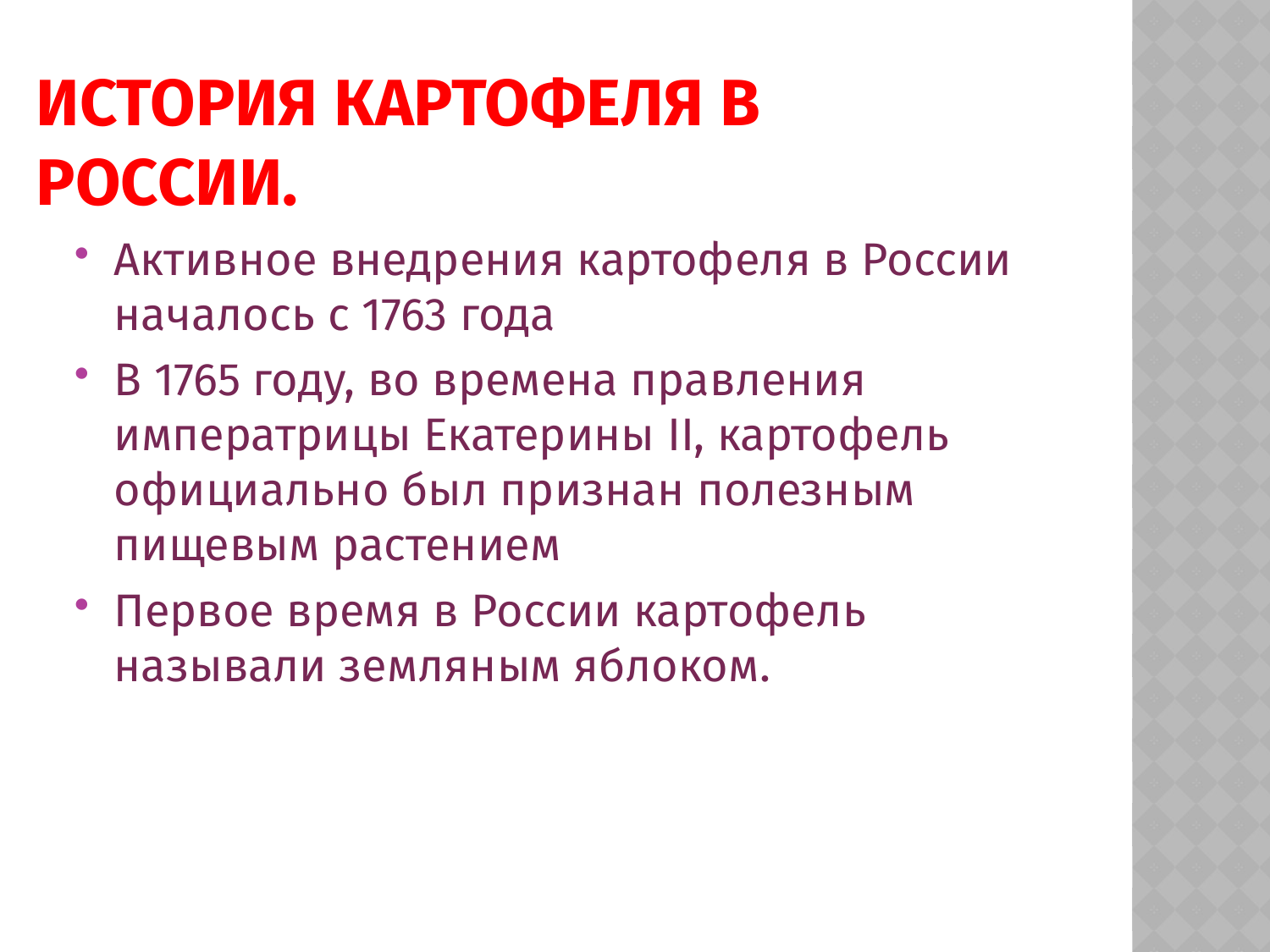

# История картофеля в России.
Активное внедрения картофеля в России началось с 1763 года
В 1765 году, во времена правления императрицы Екатерины II, картофель официально был признан полезным пищевым растением
Первое время в России картофель называли земляным яблоком.